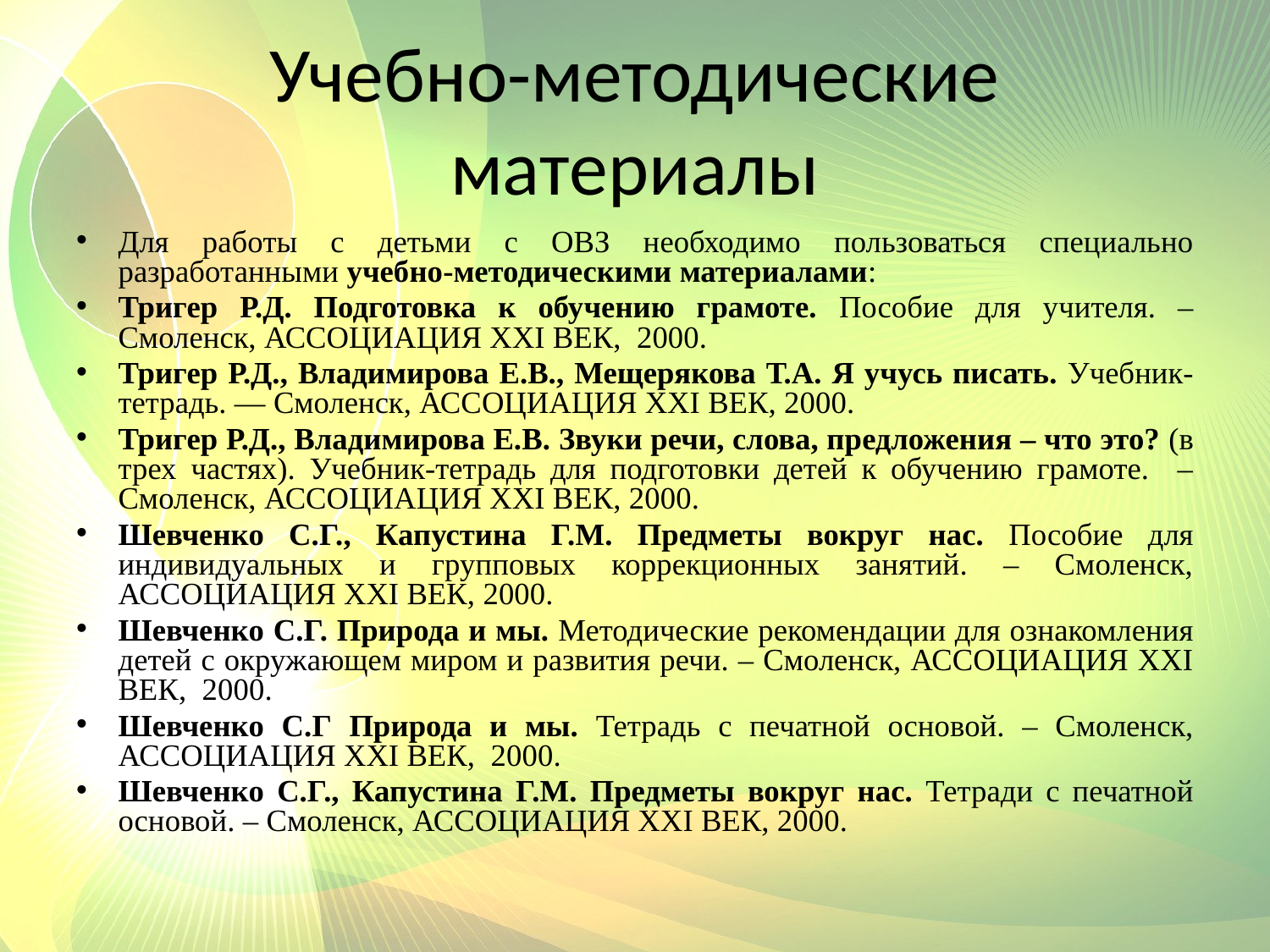

# Учебно-методические материалы
Для работы с детьми с ОВЗ необходимо пользоваться специально разработанными учебно-методическими материалами:
Тригер Р.Д. Подготовка к обучению грамоте. Пособие для учителя. – Смоленск, АССОЦИАЦИЯ XXI ВЕК,  2000.
Тригер Р.Д., Владимирова Е.В., Мещерякова Т.А. Я учусь писать. Учебник-тетрадь. — Смоленск, АССОЦИАЦИЯ XXI ВЕК, 2000.
Тригер Р.Д., Владимирова Е.В. Звуки речи, слова, предложения – что это? (в трех частях). Учебник-тетрадь для подготовки детей к обучению грамоте.  – Смоленск, АССОЦИАЦИЯ XXI ВЕК, 2000.
Шевченко С.Г., Капустина Г.М. Предметы вокруг нас. Пособие для индивидуальных и групповых коррекционных занятий. – Смоленск, АССОЦИАЦИЯ XXI ВЕК, 2000.
Шевченко С.Г. Природа и мы. Методические рекомендации для ознакомления детей с окружающем миром и развития речи. – Смоленск, АССОЦИАЦИЯ XXI ВЕК,  2000.
Шевченко С.Г Природа и мы. Тетрадь с печатной основой. – Смоленск, АССОЦИАЦИЯ XXI ВЕК,  2000.
Шевченко С.Г., Капустина Г.М. Предметы вокруг нас. Тетради с печатной основой. – Смоленск, АССОЦИАЦИЯ XXI ВЕК, 2000.